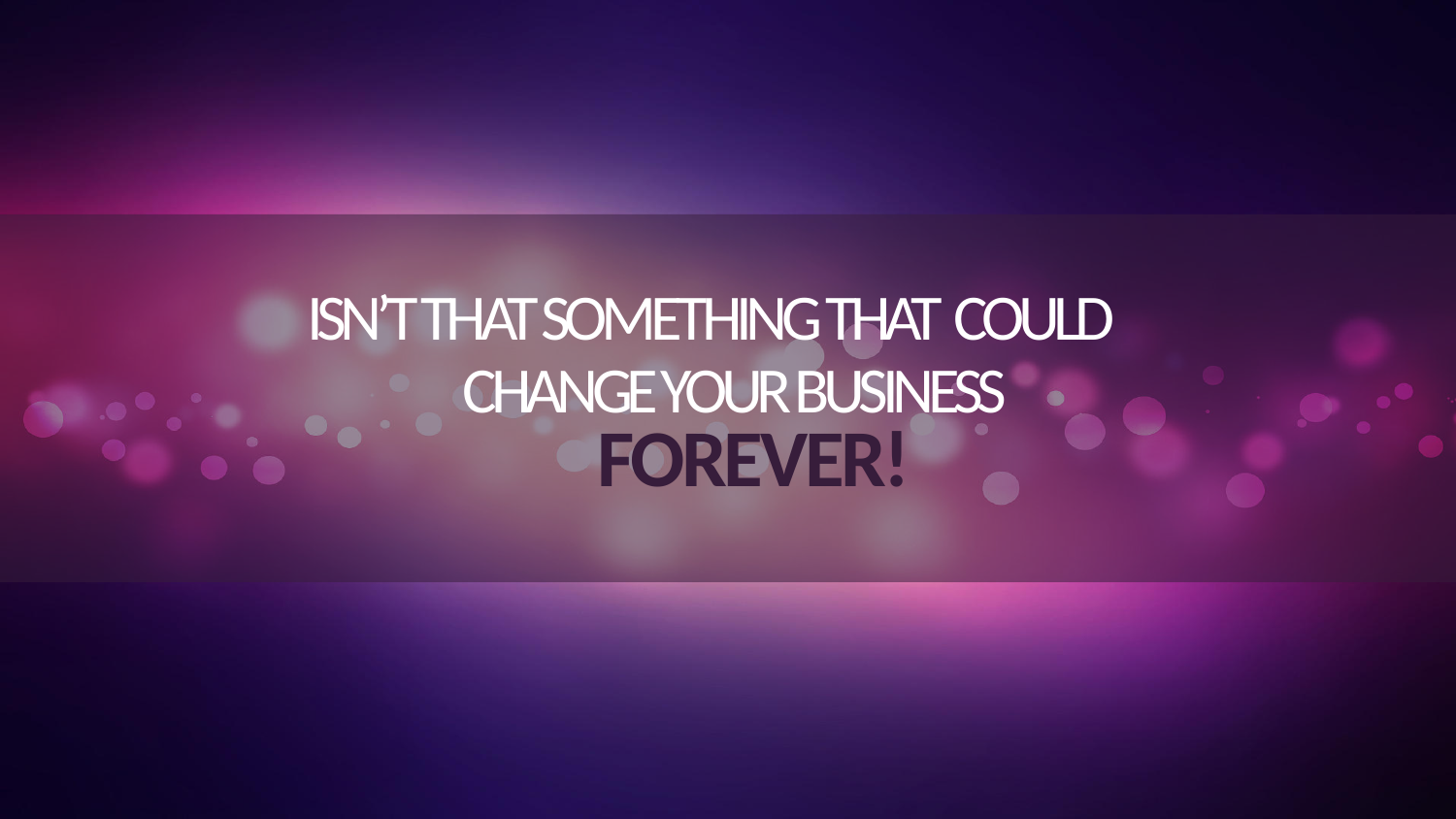

ISN’T THAT SOMETHING THAT  COULD
CHANGE YOUR BUSINESS
FOREVER!